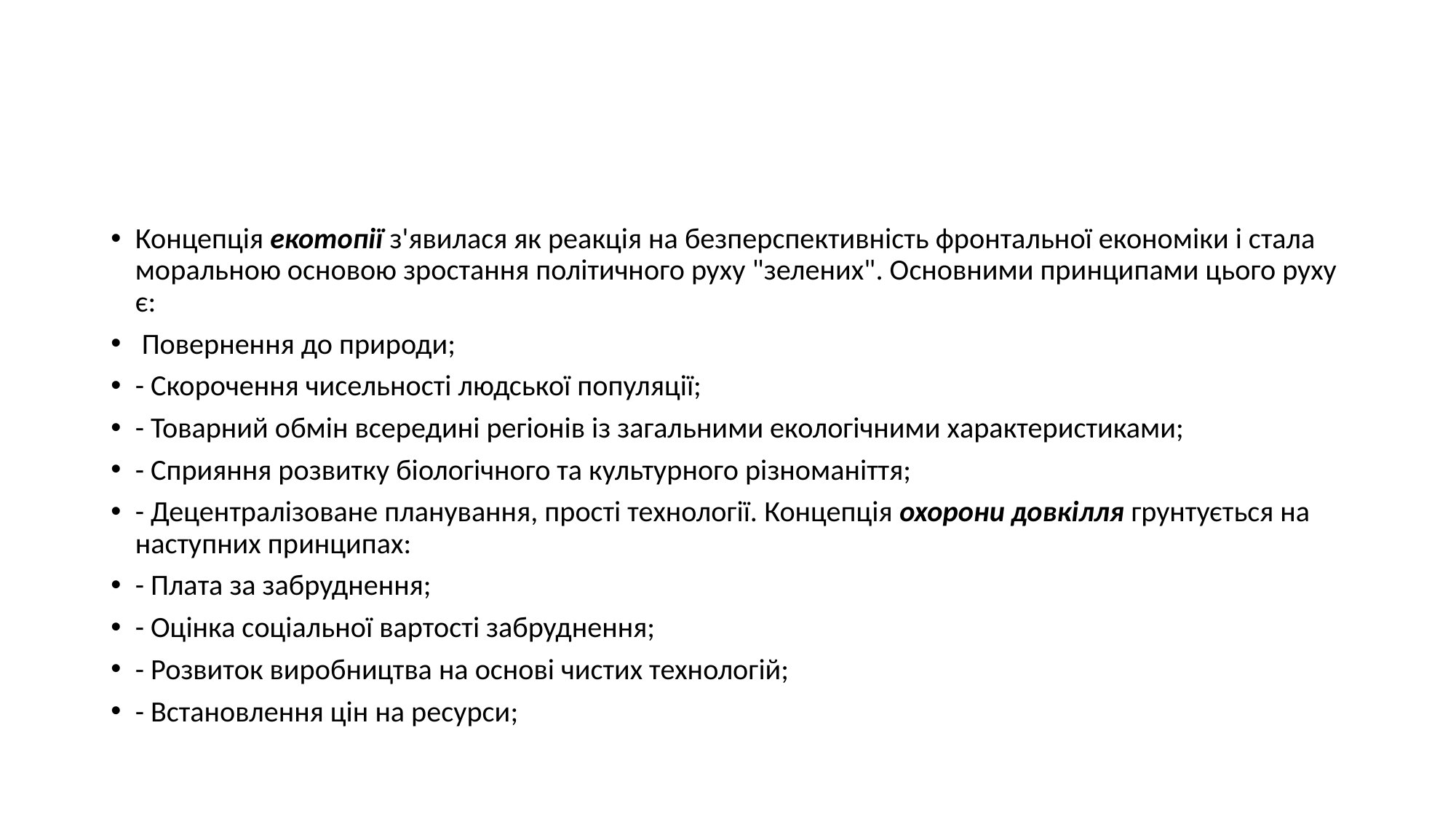

#
Концепція екотопії з'явилася як реакція на безперспективність фронтальної економіки і стала моральною основою зростання політичного руху "зелених". Основними принципами цього руху є:
 Повернення до природи;
- Скорочення чисельності людської популяції;
- Товарний обмін всередині регіонів із загальними екологічними характеристиками;
- Сприяння розвитку біологічного та культурного різноманіття;
- Децентралізоване планування, прості технології. Концепція охорони довкілля грунтується на наступних принципах:
- Плата за забруднення;
- Оцінка соціальної вартості забруднення;
- Розвиток виробництва на основі чистих технологій;
- Встановлення цін на ресурси;